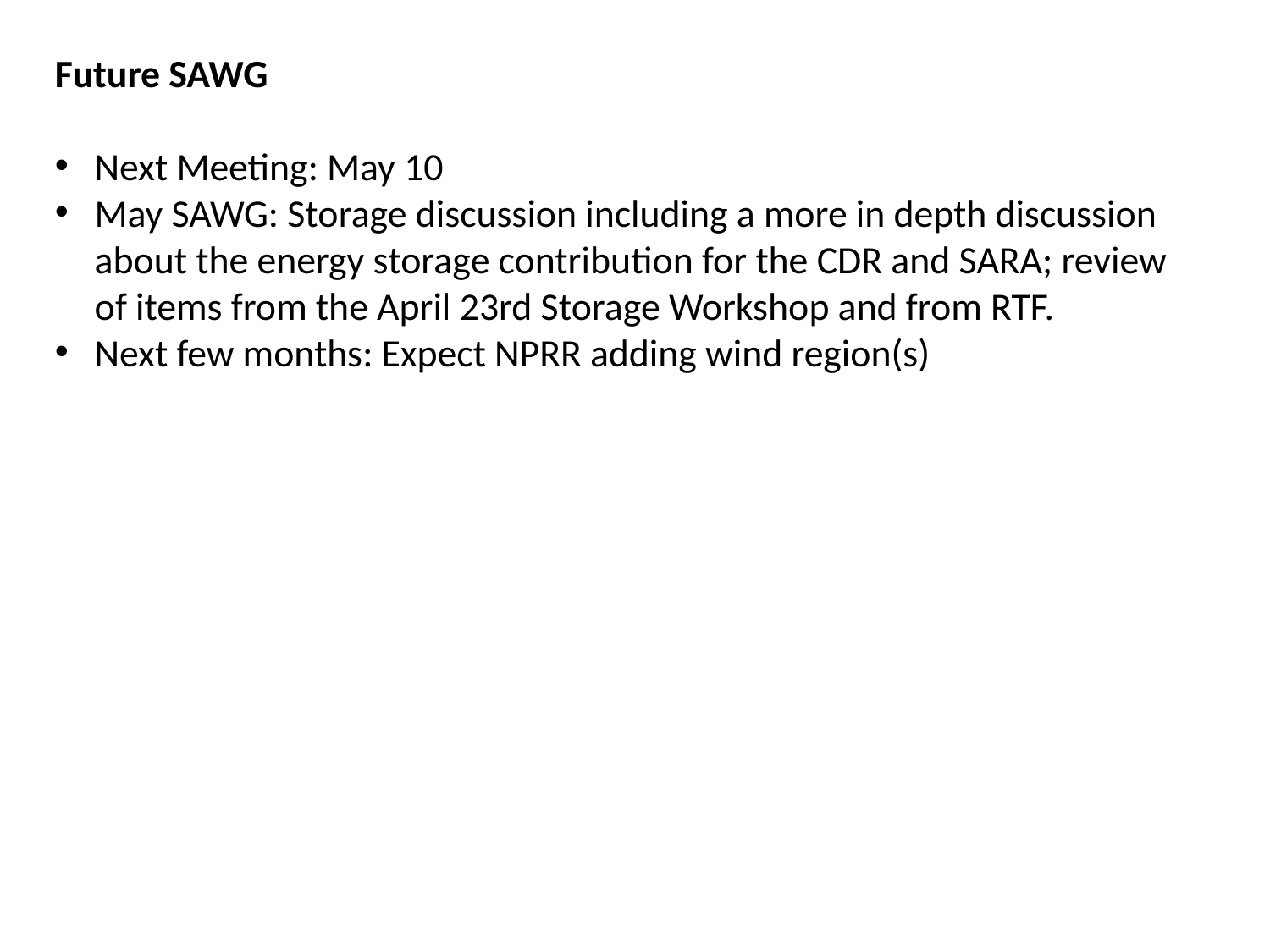

Future SAWG

Next Meeting: May 10
May SAWG: Storage discussion including a more in depth discussion about the energy storage contribution for the CDR and SARA; review of items from the April 23rd Storage Workshop and from RTF.
Next few months: Expect NPRR adding wind region(s)